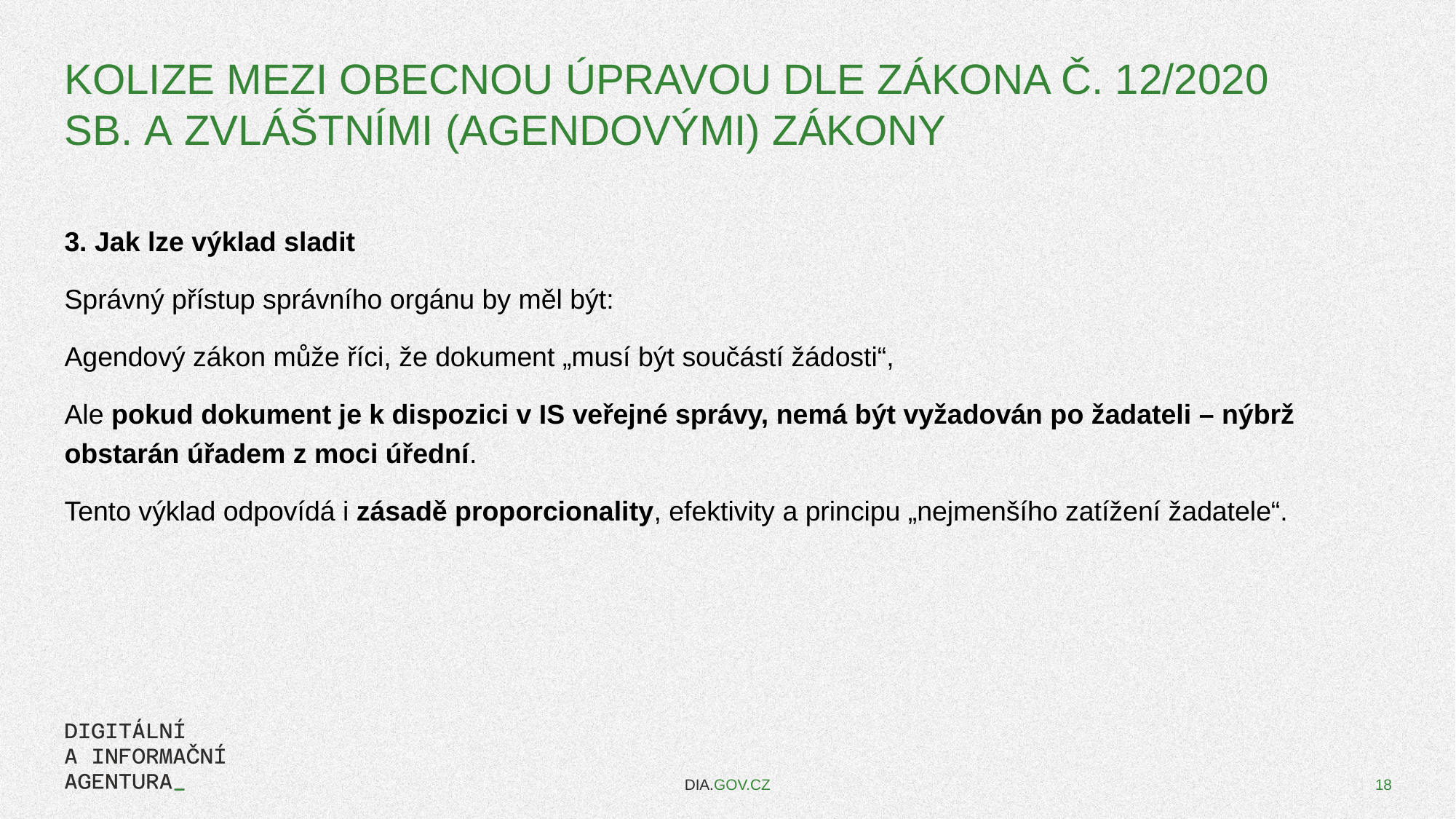

# Kolize mezi obecnou úpravou dle zákona č. 12/2020 Sb. a zvláštními (agendovými) zákony
3. Jak lze výklad sladit
Správný přístup správního orgánu by měl být:
Agendový zákon může říci, že dokument „musí být součástí žádosti“,
Ale pokud dokument je k dispozici v IS veřejné správy, nemá být vyžadován po žadateli – nýbrž obstarán úřadem z moci úřední.
Tento výklad odpovídá i zásadě proporcionality, efektivity a principu „nejmenšího zatížení žadatele“.

DIA.GOV.CZ
18